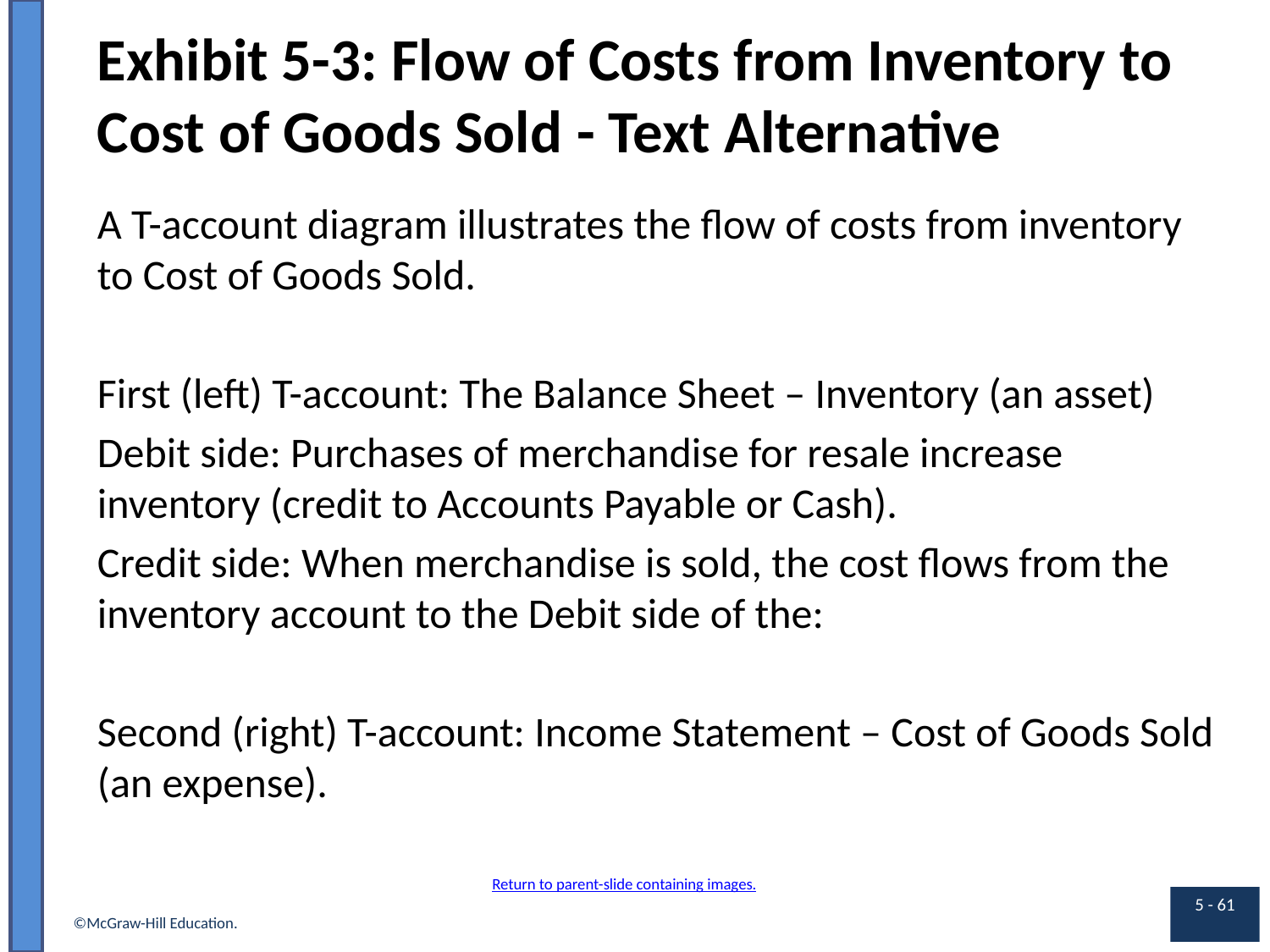

# Exhibit 5-3: Flow of Costs from Inventory to Cost of Goods Sold - Text Alternative
A T-account diagram illustrates the flow of costs from inventory to Cost of Goods Sold.

First (left) T-account: The Balance Sheet – Inventory (an asset)
Debit side: Purchases of merchandise for resale increase inventory (credit to Accounts Payable or Cash).
Credit side: When merchandise is sold, the cost flows from the inventory account to the Debit side of the:

Second (right) T-account: Income Statement – Cost of Goods Sold (an expense).
Return to parent-slide containing images.